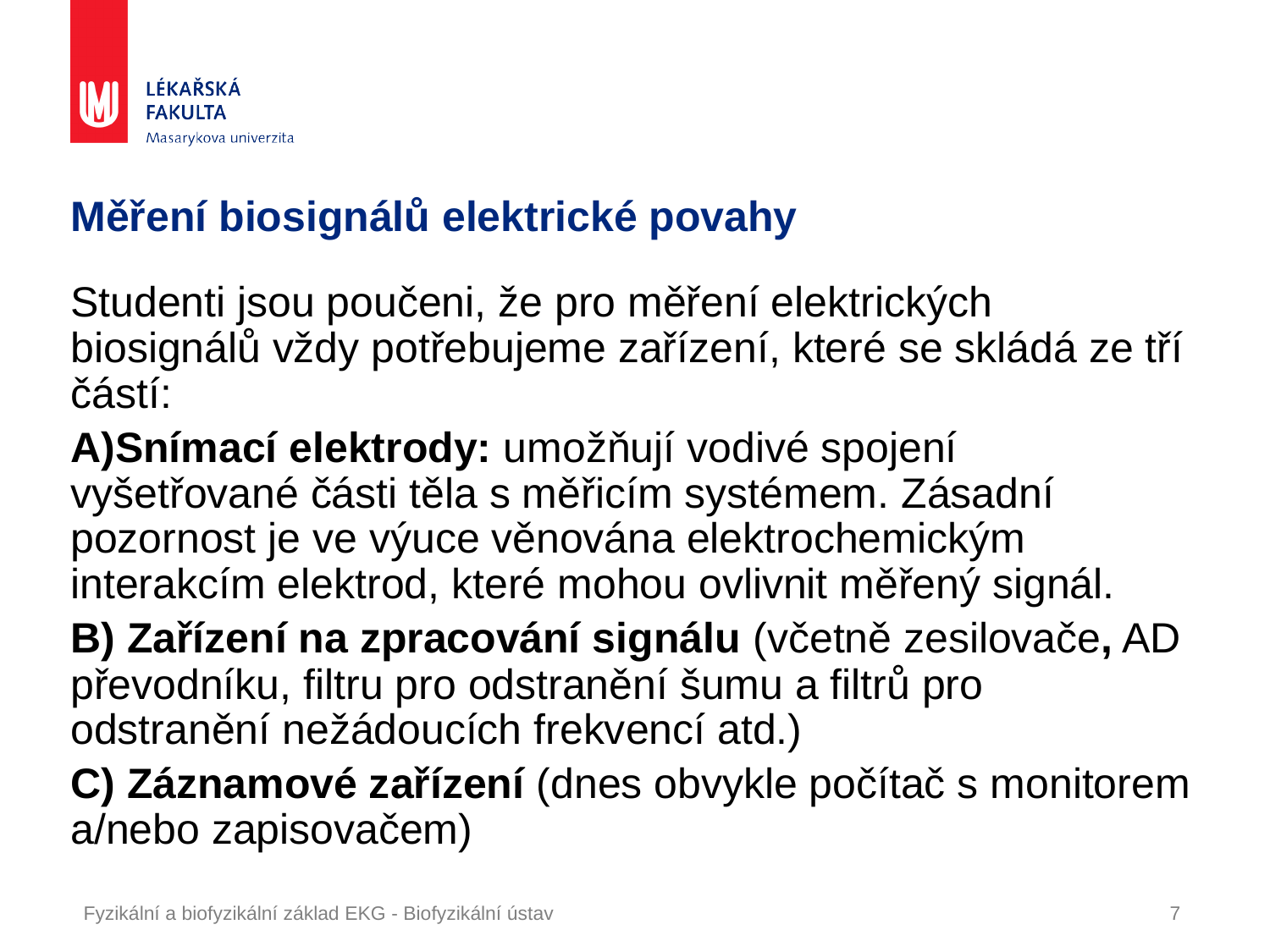

# Měření biosignálů elektrické povahy
Studenti jsou poučeni, že pro měření elektrických biosignálů vždy potřebujeme zařízení, které se skládá ze tří částí:
Snímací elektrody: umožňují vodivé spojení vyšetřované části těla s měřicím systémem. Zásadní pozornost je ve výuce věnována elektrochemickým interakcím elektrod, které mohou ovlivnit měřený signál.
 Zařízení na zpracování signálu (včetně zesilovače, AD převodníku, filtru pro odstranění šumu a filtrů pro odstranění nežádoucích frekvencí atd.)
 Záznamové zařízení (dnes obvykle počítač s monitorem a/nebo zapisovačem)

Fyzikální a biofyzikální základ EKG - Biofyzikální ústav
7